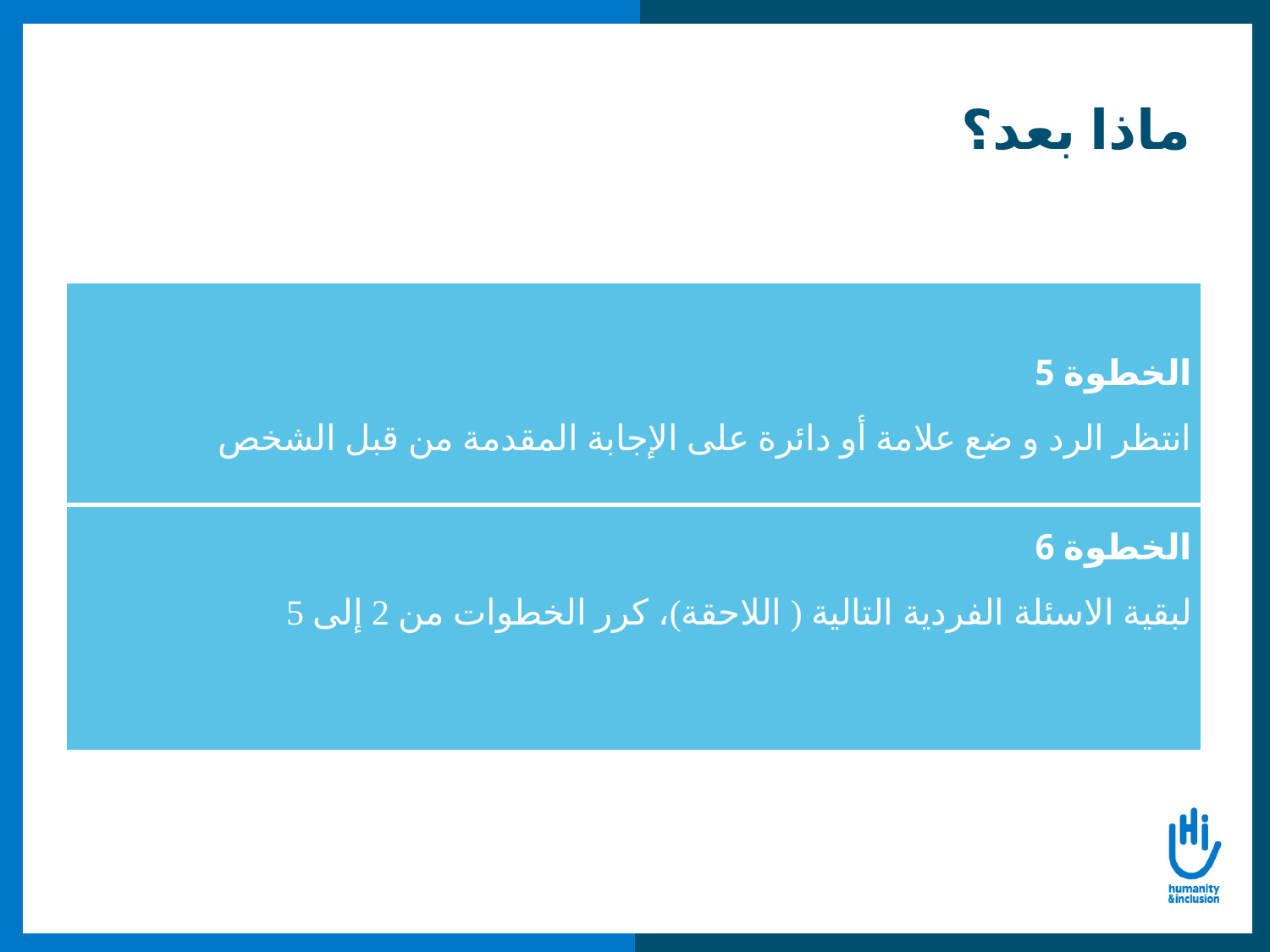

# ماذا بعد؟
| الخطوة 5 انتظر الرد و ضع علامة أو دائرة على الإجابة المقدمة من قبل الشخص |
| --- |
| الخطوة 6 لبقية الاسئلة الفردية التالية ( اللاحقة)، كرر الخطوات من 2 إلى 5 |